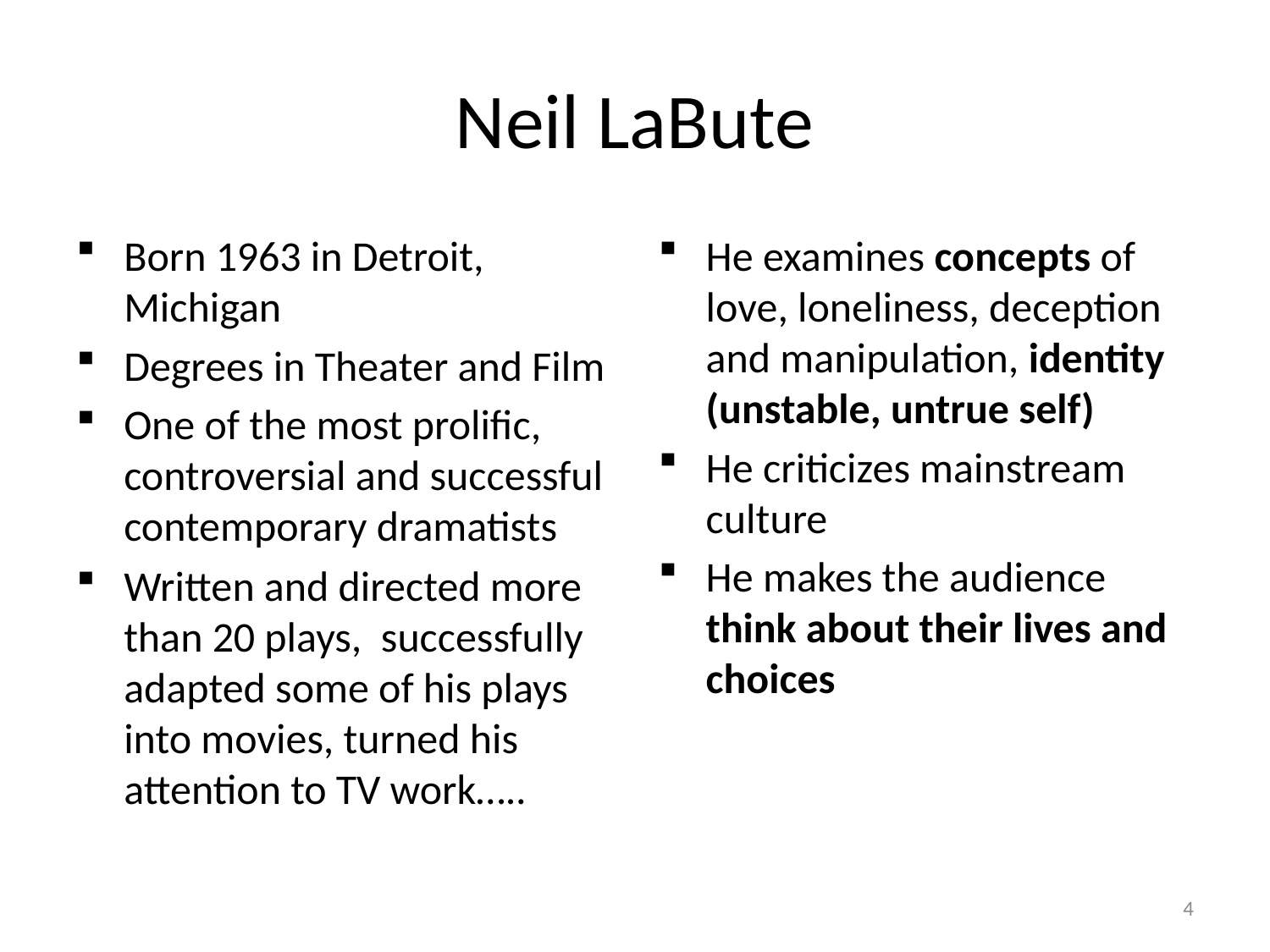

# Neil LaBute
Born 1963 in Detroit, Michigan
Degrees in Theater and Film
One of the most prolific,  controversial and successful contemporary dramatists
Written and directed more than 20 plays,  successfully adapted some of his plays into movies, turned his attention to TV work…..
He examines concepts of love, loneliness, deception and manipulation, identity (unstable, untrue self)
He criticizes mainstream culture
He makes the audience think about their lives and choices
4